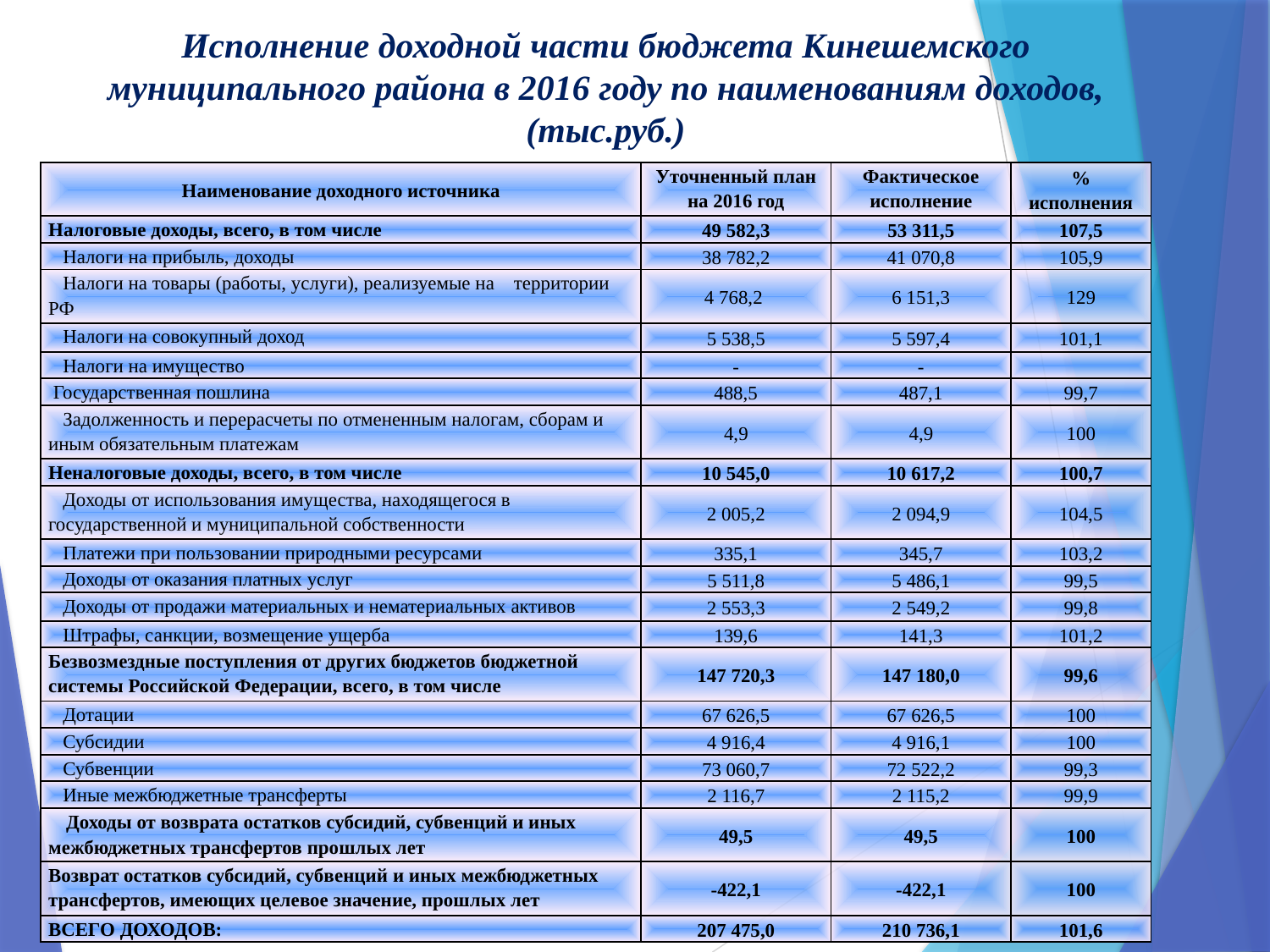

Исполнение доходной части бюджета Кинешемского муниципального района в 2016 году по наименованиям доходов, (тыс.руб.)
| Наименование доходного источника | Уточненный план на 2016 год | Фактическое исполнение | % исполнения |
| --- | --- | --- | --- |
| Налоговые доходы, всего, в том числе | 49 582,3 | 53 311,5 | 107,5 |
| Налоги на прибыль, доходы | 38 782,2 | 41 070,8 | 105,9 |
| Налоги на товары (работы, услуги), реализуемые на территории РФ | 4 768,2 | 6 151,3 | 129 |
| Налоги на совокупный доход | 5 538,5 | 5 597,4 | 101,1 |
| Налоги на имущество | - | - |  |
| Государственная пошлина | 488,5 | 487,1 | 99,7 |
| Задолженность и перерасчеты по отмененным налогам, сборам и иным обязательным платежам | 4,9 | 4,9 | 100 |
| Неналоговые доходы, всего, в том числе | 10 545,0 | 10 617,2 | 100,7 |
| Доходы от использования имущества, находящегося в государственной и муниципальной собственности | 2 005,2 | 2 094,9 | 104,5 |
| Платежи при пользовании природными ресурсами | 335,1 | 345,7 | 103,2 |
| Доходы от оказания платных услуг | 5 511,8 | 5 486,1 | 99,5 |
| Доходы от продажи материальных и нематериальных активов | 2 553,3 | 2 549,2 | 99,8 |
| Штрафы, санкции, возмещение ущерба | 139,6 | 141,3 | 101,2 |
| Безвозмездные поступления от других бюджетов бюджетной системы Российской Федерации, всего, в том числе | 147 720,3 | 147 180,0 | 99,6 |
| Дотации | 67 626,5 | 67 626,5 | 100 |
| Субсидии | 4 916,4 | 4 916,1 | 100 |
| Субвенции | 73 060,7 | 72 522,2 | 99,3 |
| Иные межбюджетные трансферты | 2 116,7 | 2 115,2 | 99,9 |
| Доходы от возврата остатков субсидий, субвенций и иных межбюджетных трансфертов прошлых лет | 49,5 | 49,5 | 100 |
| Возврат остатков субсидий, субвенций и иных межбюджетных трансфертов, имеющих целевое значение, прошлых лет | -422,1 | -422,1 | 100 |
| ВСЕГО ДОХОДОВ: | 207 475,0 | 210 736,1 | 101,6 |